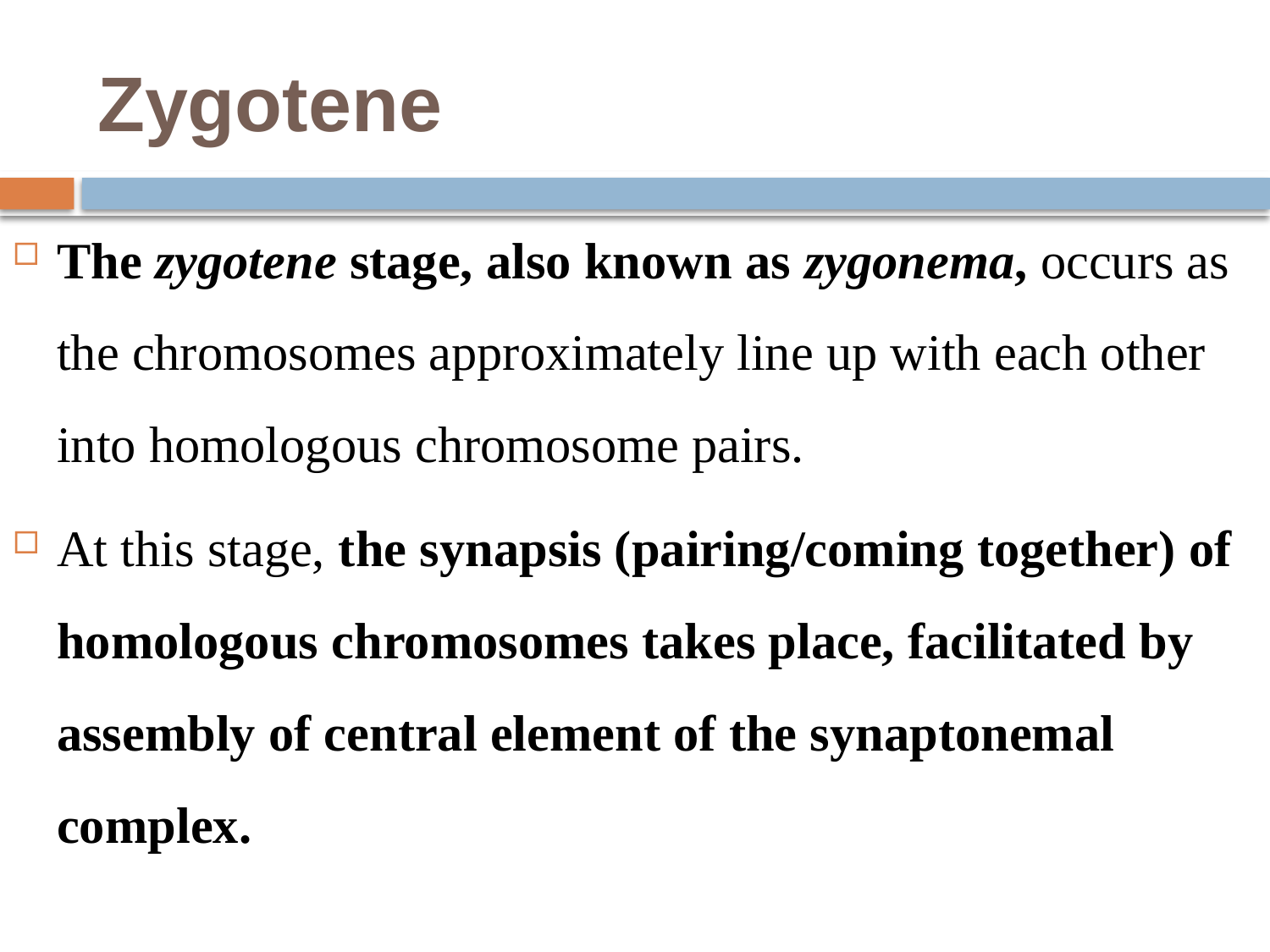

# Zygotene
The zygotene stage, also known as zygonema, occurs as the chromosomes approximately line up with each other into homologous chromosome pairs.
At this stage, the synapsis (pairing/coming together) of homologous chromosomes takes place, facilitated by assembly of central element of the synaptonemal complex.